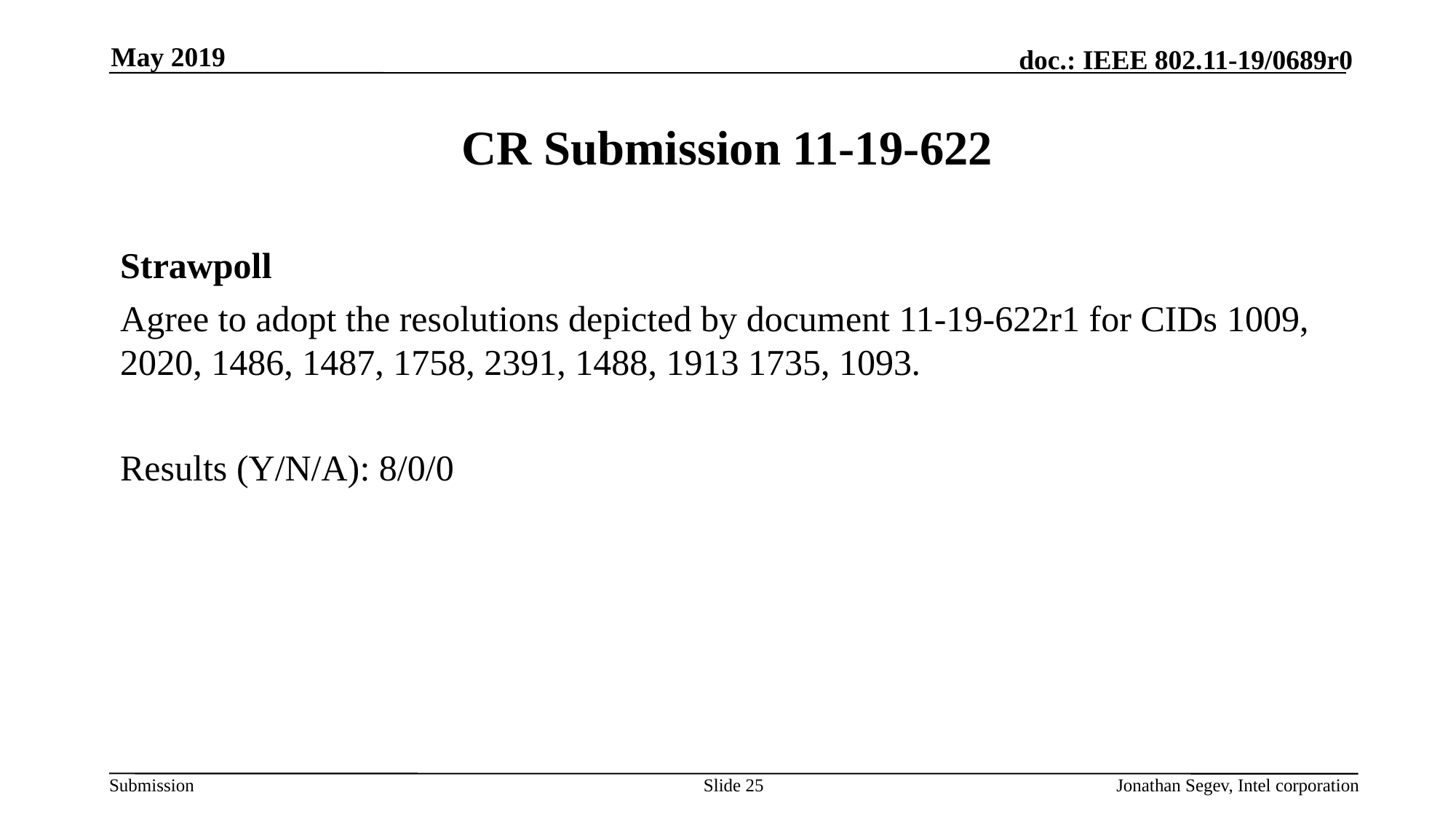

May 2019
# CR Submission 11-19-622
Strawpoll
Agree to adopt the resolutions depicted by document 11-19-622r1 for CIDs 1009, 2020, 1486, 1487, 1758, 2391, 1488, 1913 1735, 1093.

Results (Y/N/A): 8/0/0
Slide 25
Jonathan Segev, Intel corporation